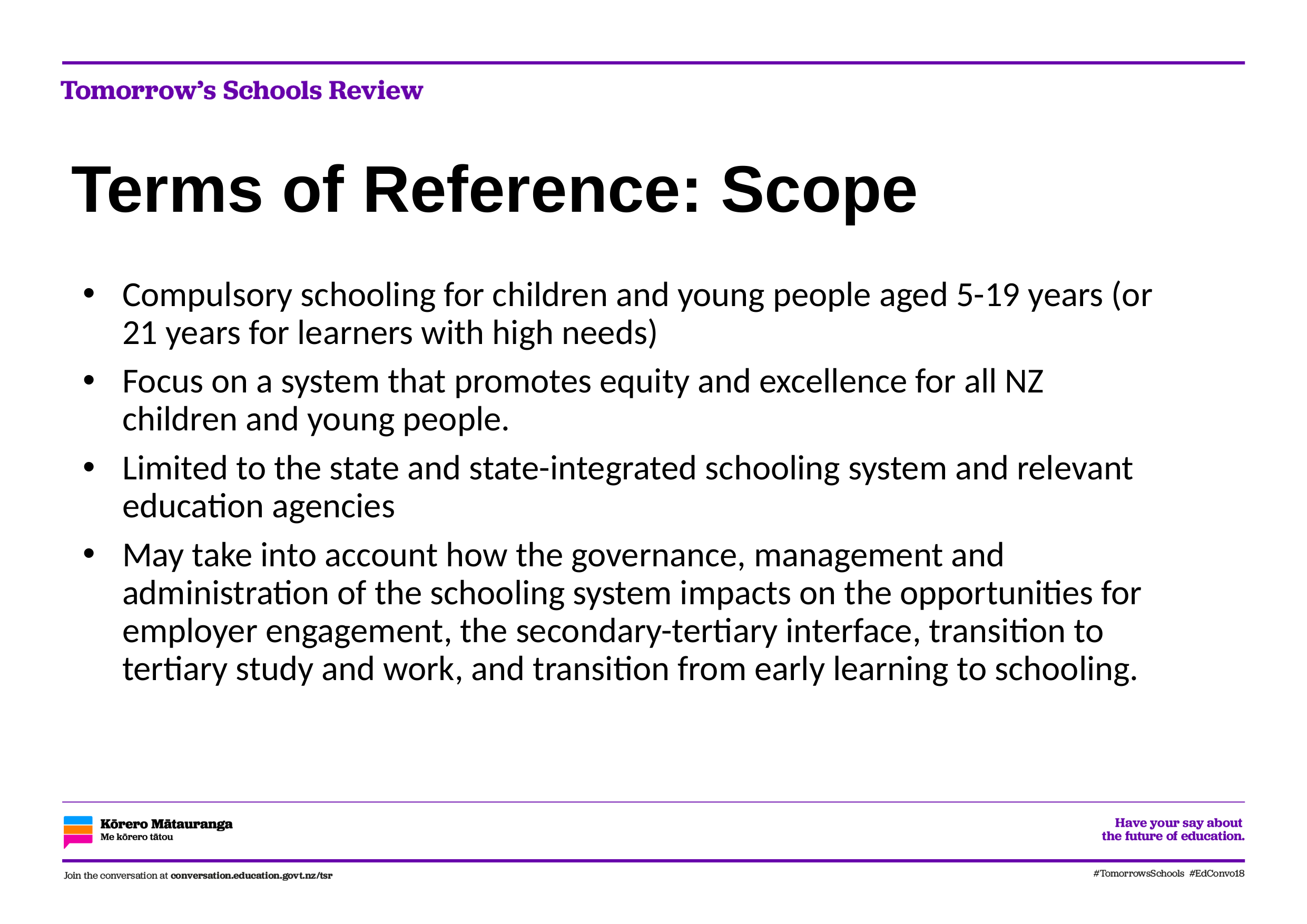

# Terms of Reference: Scope
Compulsory schooling for children and young people aged 5-19 years (or 21 years for learners with high needs)
Focus on a system that promotes equity and excellence for all NZ children and young people.
Limited to the state and state-integrated schooling system and relevant education agencies
May take into account how the governance, management and administration of the schooling system impacts on the opportunities for employer engagement, the secondary-tertiary interface, transition to tertiary study and work, and transition from early learning to schooling.